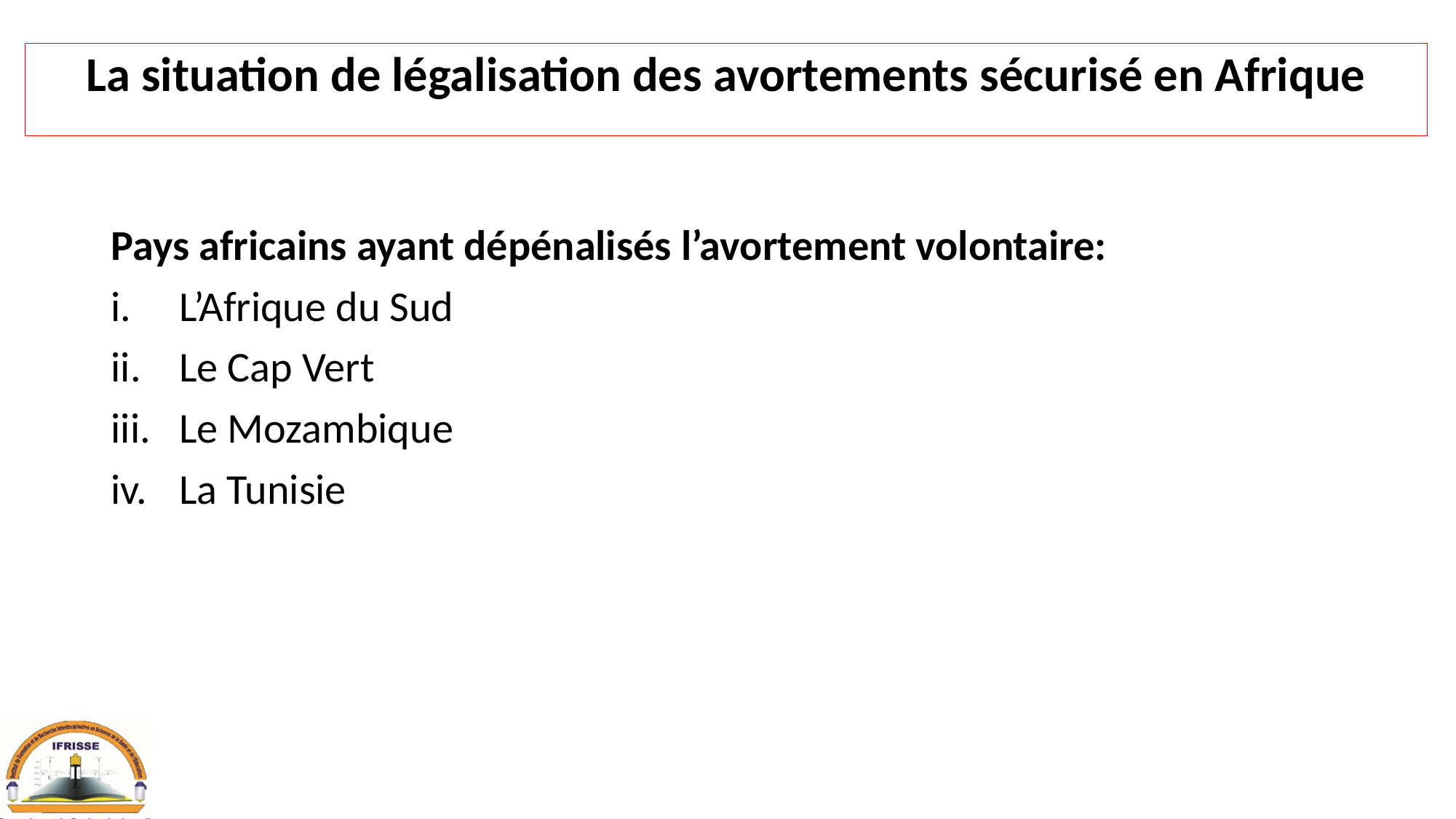

# La situation de légalisation des avortements sécurisé en Afrique
Pays africains ayant dépénalisés l’avortement volontaire:
L’Afrique du Sud
Le Cap Vert
Le Mozambique
La Tunisie